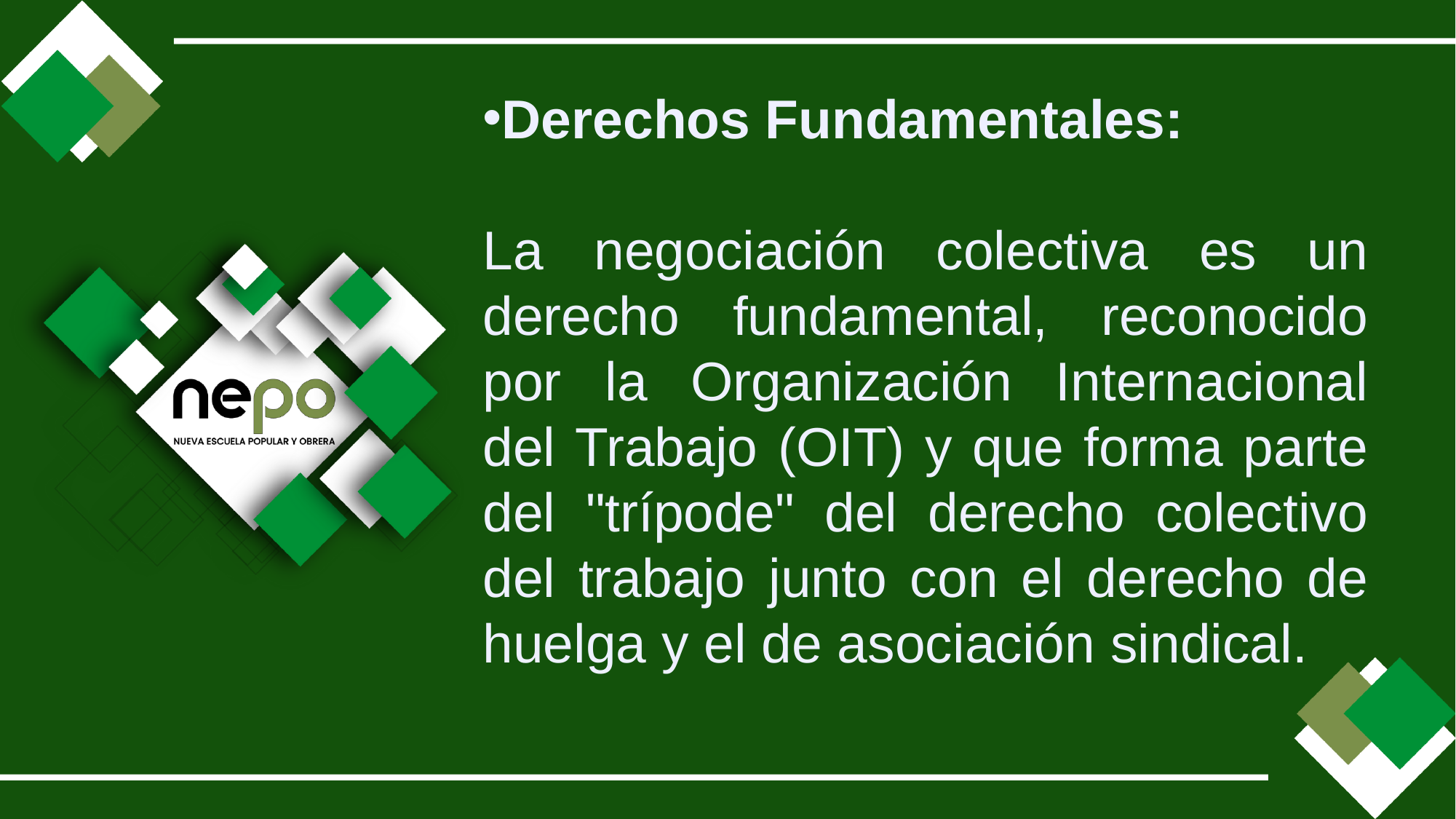

Derechos Fundamentales:

La negociación colectiva es un derecho fundamental, reconocido por la Organización Internacional del Trabajo (OIT) y que forma parte del "trípode" del derecho colectivo del trabajo junto con el derecho de huelga y el de asociación sindical.